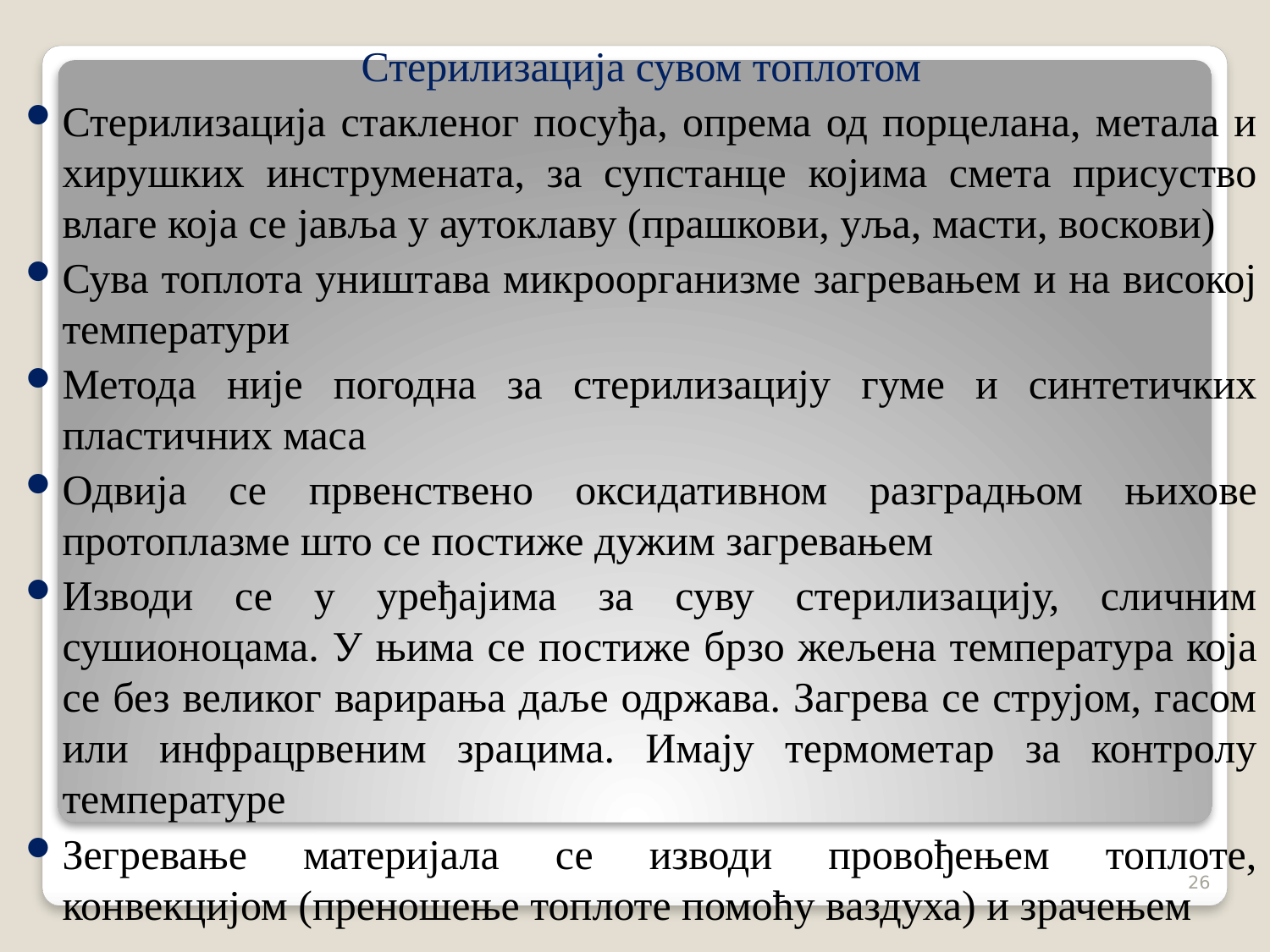

Стерилизација сувом топлотом
Стерилизација стакленог посуђа, опрема од порцелана, метала и хирушких инструмената, за супстанце којима смета присуство влаге која се јавља у аутоклаву (прашкови, уља, масти, воскови)
Сува топлота уништава микроорганизме загревањем и на високој температури
Метода није погодна за стерилизацију гуме и синтетичких пластичних маса
Одвија се првенствено оксидативном разградњом њихове протоплазме што се постиже дужим загревањем
Изводи се у уређајима за суву стерилизацију, сличним сушионоцама. У њима се постиже брзо жељена температура која се без великог варирања даље одржава. Загрева се струјом, гасом или инфрацрвеним зрацима. Имају термометар за контролу температуре
Зегревање материјала се изводи провођењем топлоте, конвекцијом (преношење топлоте помоћу ваздуха) и зрачењем
26